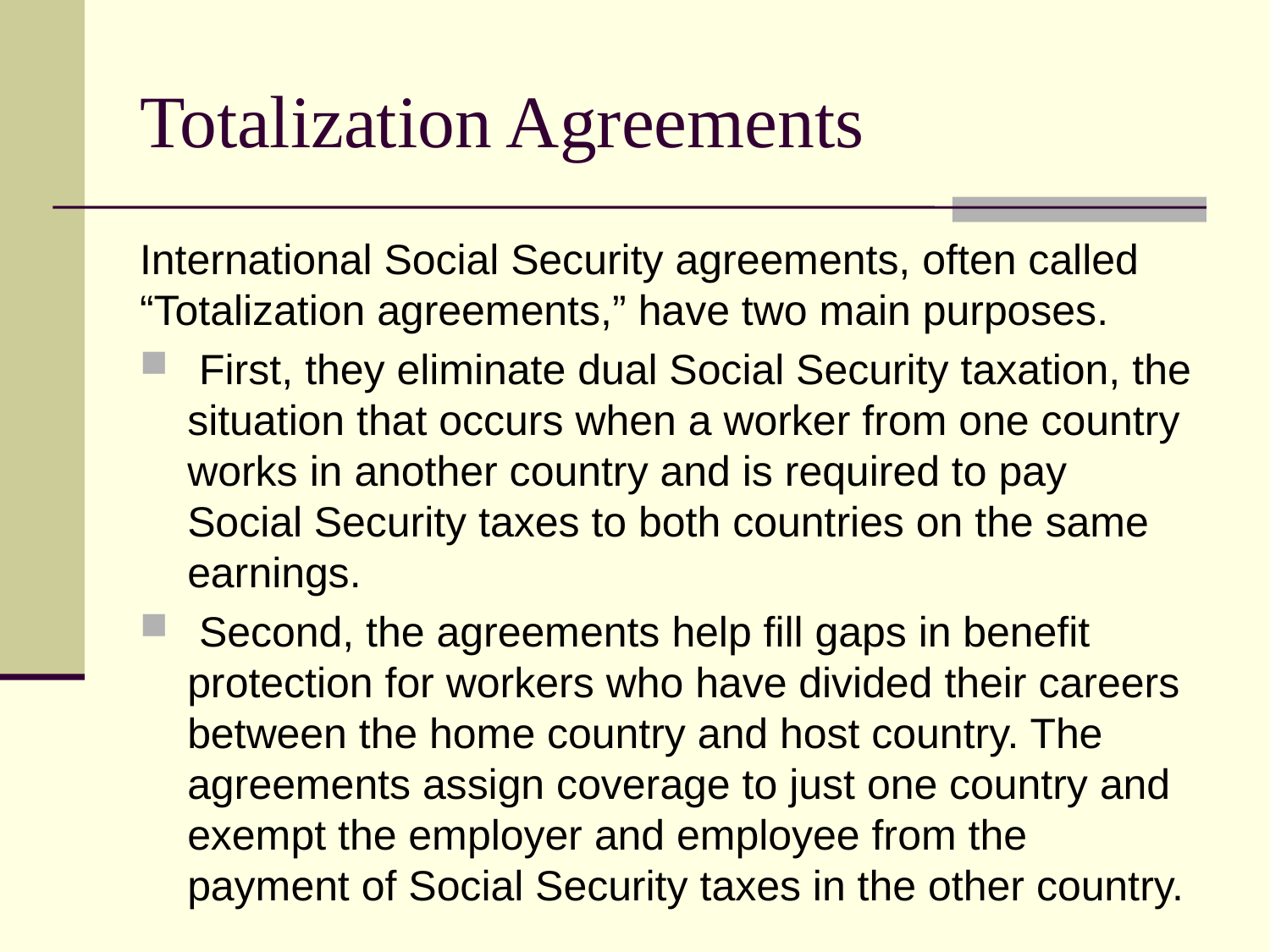

# Totalization Agreements
International Social Security agreements, often called “Totalization agreements,” have two main purposes.
 First, they eliminate dual Social Security taxation, the situation that occurs when a worker from one country works in another country and is required to pay Social Security taxes to both countries on the same earnings.
 Second, the agreements help fill gaps in benefit protection for workers who have divided their careers between the home country and host country. The agreements assign coverage to just one country and exempt the employer and employee from the payment of Social Security taxes in the other country.